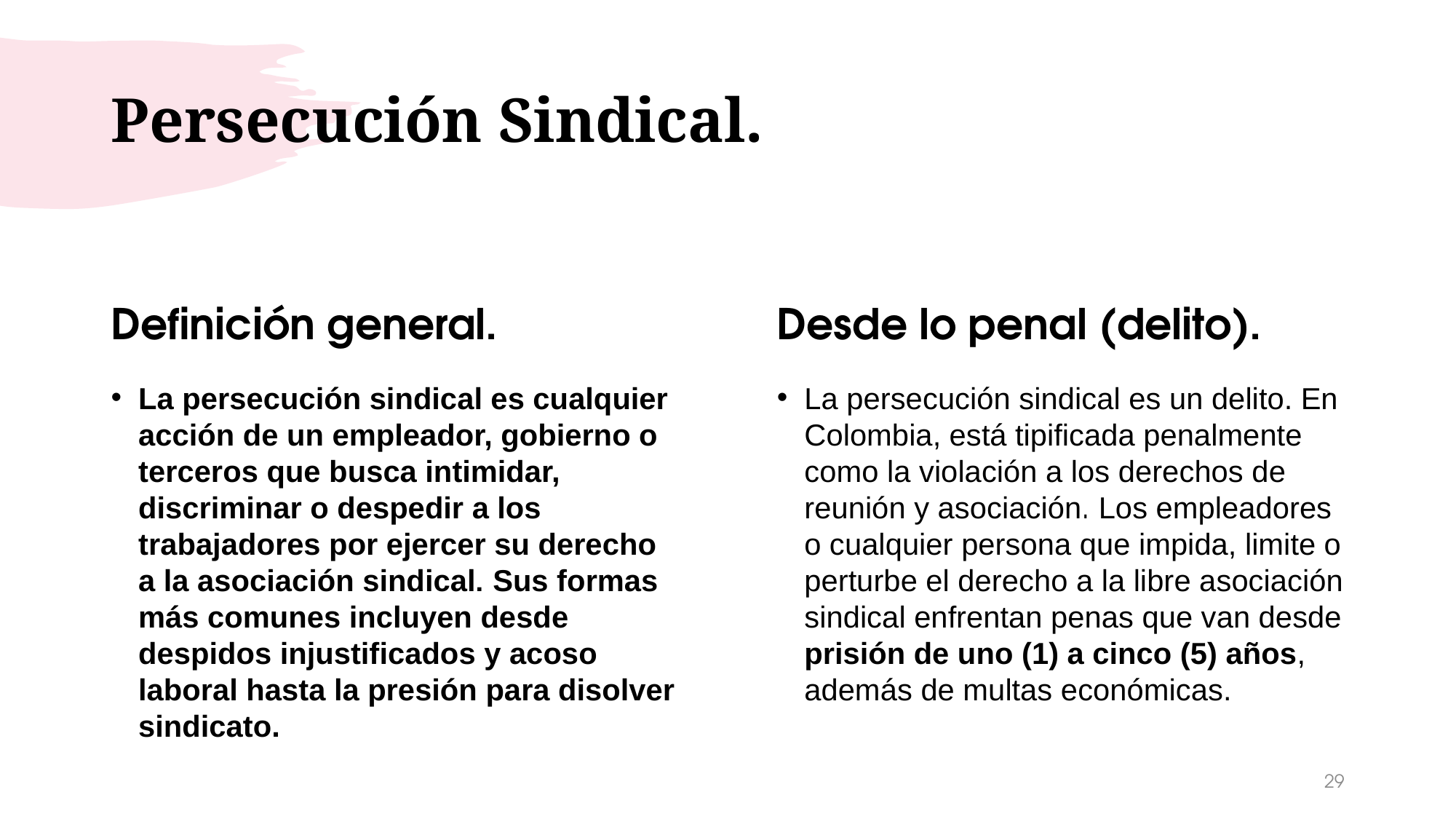

# Persecución Sindical.
Definición general.
Desde lo penal (delito).
La persecución sindical es cualquier acción de un empleador, gobierno o terceros que busca intimidar, discriminar o despedir a los trabajadores por ejercer su derecho a la asociación sindical. Sus formas más comunes incluyen desde despidos injustificados y acoso laboral hasta la presión para disolver sindicato.
La persecución sindical es un delito. En Colombia, está tipificada penalmente como la violación a los derechos de reunión y asociación. Los empleadores o cualquier persona que impida, limite o perturbe el derecho a la libre asociación sindical enfrentan penas que van desde prisión de uno (1) a cinco (5) años, además de multas económicas.
29